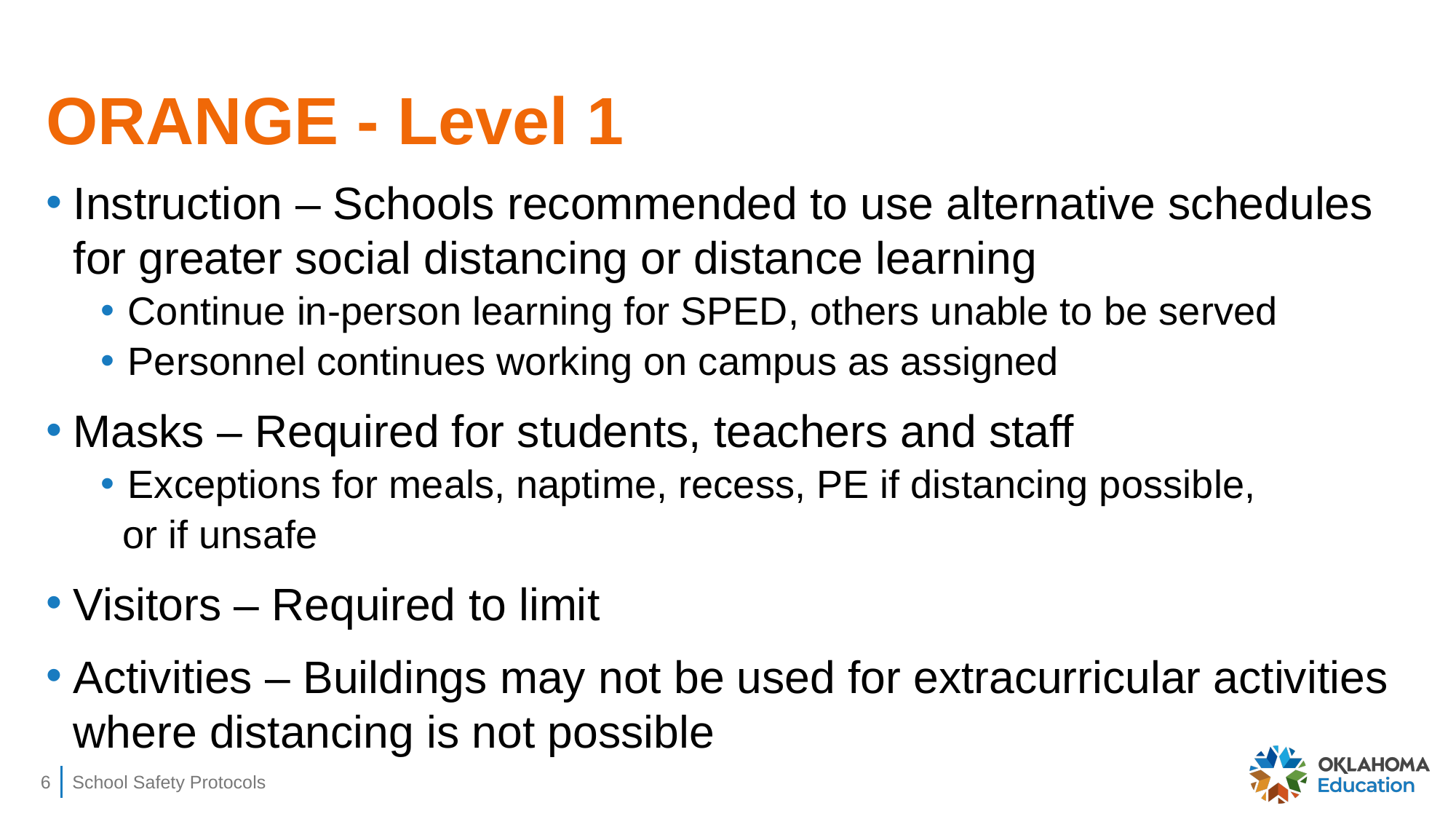

# ORANGE - Level 1
Instruction – Schools recommended to use alternative schedules for greater social distancing or distance learning
Continue in-person learning for SPED, others unable to be served
Personnel continues working on campus as assigned
Masks – Required for students, teachers and staff
Exceptions for meals, naptime, recess, PE if distancing possible,
  or if unsafe
Visitors – Required to limit
Activities – Buildings may not be used for extracurricular activities where distancing is not possible
6
School Safety Protocols